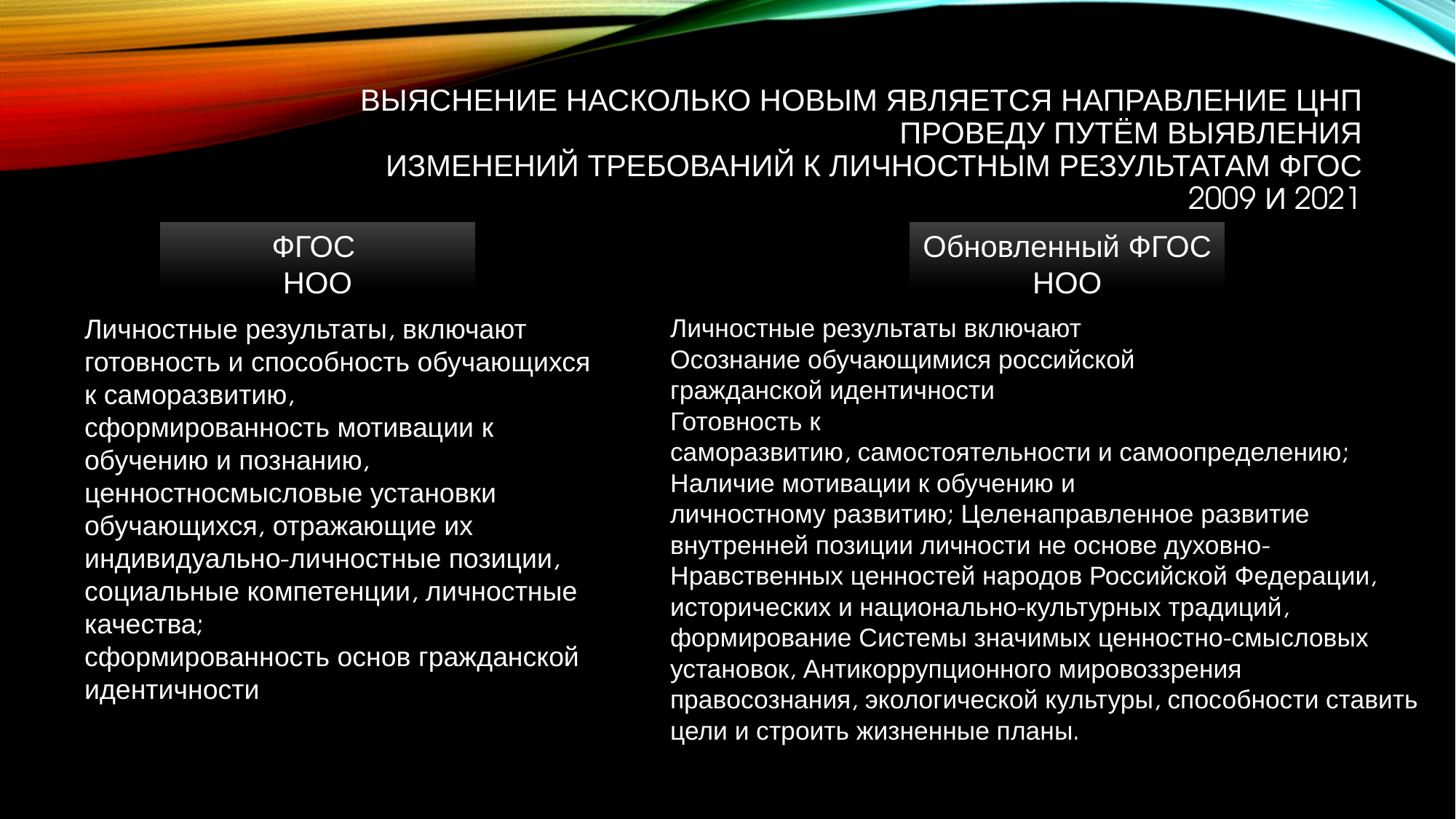

# Выяснение насколько новым является направление ЦНП проведу путём выявления изменений требований к личностным результатам ФГОС 2009 и 2021
ФГОС
НОО
Обновленный ФГОС НОО
Личностные результаты, включают
готовность и способность обучающихся
к саморазвитию,
сформированность мотивации к
обучению и познанию,
ценностносмысловые установки
обучающихся, отражающие их
индивидуально-личностные позиции,
социальные компетенции, личностные
качества;
сформированность основ гражданской
идентичности
Личностные результаты включают
Осознание обучающимися российской
гражданской идентичности
Готовность к
саморазвитию, самостоятельности и самоопределению;
Наличие мотивации к обучению и
личностному развитию; Целенаправленное развитие внутренней позиции личности не основе духовно-Нравственных ценностей народов Российской Федерации, исторических и национально-культурных традиций, формирование Системы значимых ценностно-смысловых установок, Антикоррупционного мировоззрения правосознания, экологической культуры, способности ставить цели и строить жизненные планы.